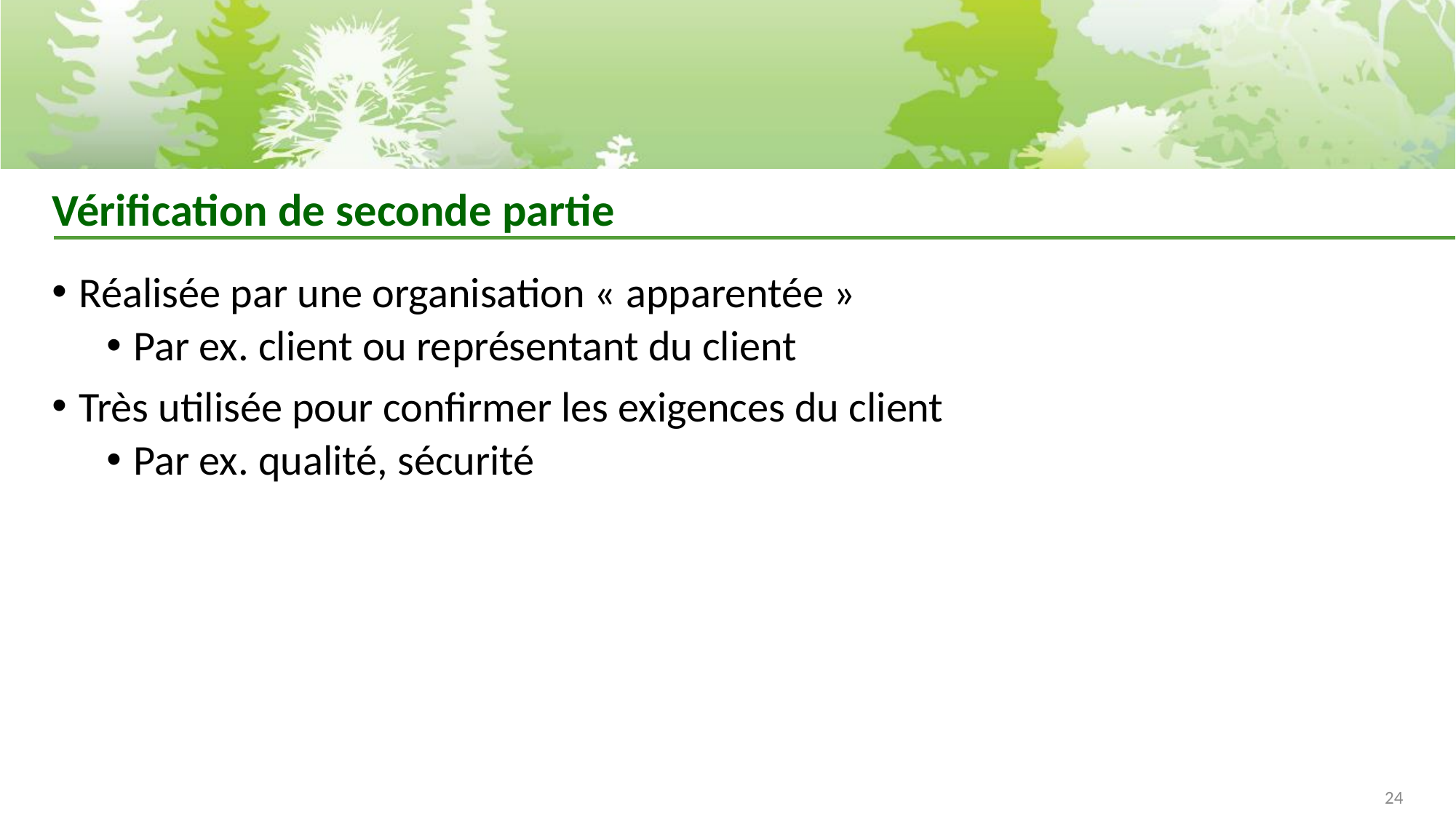

# Vérification de seconde partie
Réalisée par une organisation « apparentée »
Par ex. client ou représentant du client
Très utilisée pour confirmer les exigences du client
Par ex. qualité, sécurité

24